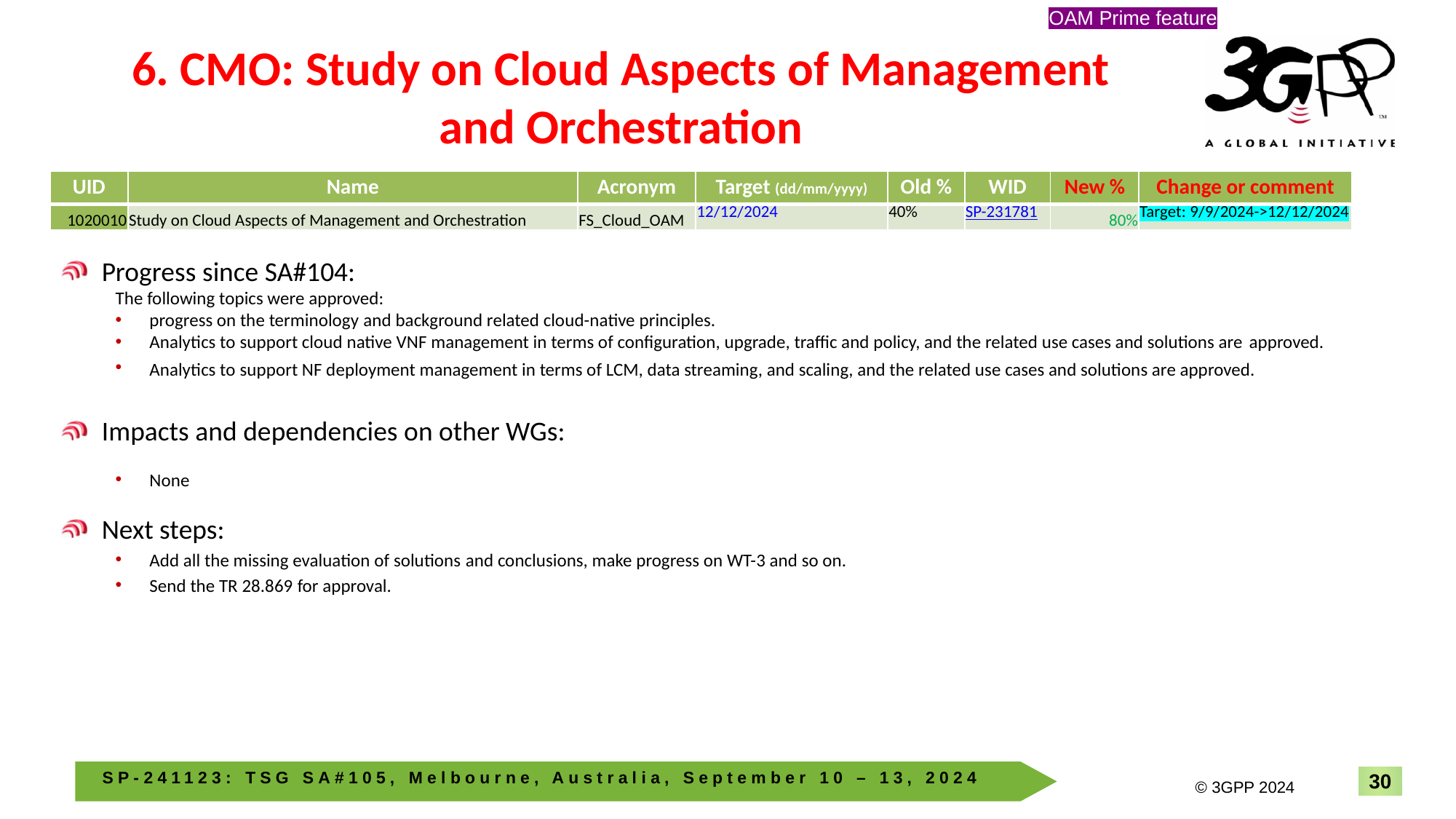

OAM Prime feature
# 6. CMO: Study on Cloud Aspects of Management and Orchestration
| UID | Name | Acronym | Target (dd/mm/yyyy) | Old % | WID | New % | Change or comment |
| --- | --- | --- | --- | --- | --- | --- | --- |
| 1020010 | Study on Cloud Aspects of Management and Orchestration | FS\_Cloud\_OAM | 12/12/2024 | 40% | SP-231781 | 80% | Target: 9/9/2024->12/12/2024 |
Progress since SA#104:
The following topics were approved:
progress on the terminology and background related cloud-native principles.
Analytics to support cloud native VNF management in terms of configuration, upgrade, traffic and policy, and the related use cases and solutions are approved.
Analytics to support NF deployment management in terms of LCM, data streaming, and scaling, and the related use cases and solutions are approved.

Impacts and dependencies on other WGs:

None

Next steps:
Add all the missing evaluation of solutions and conclusions, make progress on WT-3 and so on.
Send the TR 28.869 for approval.